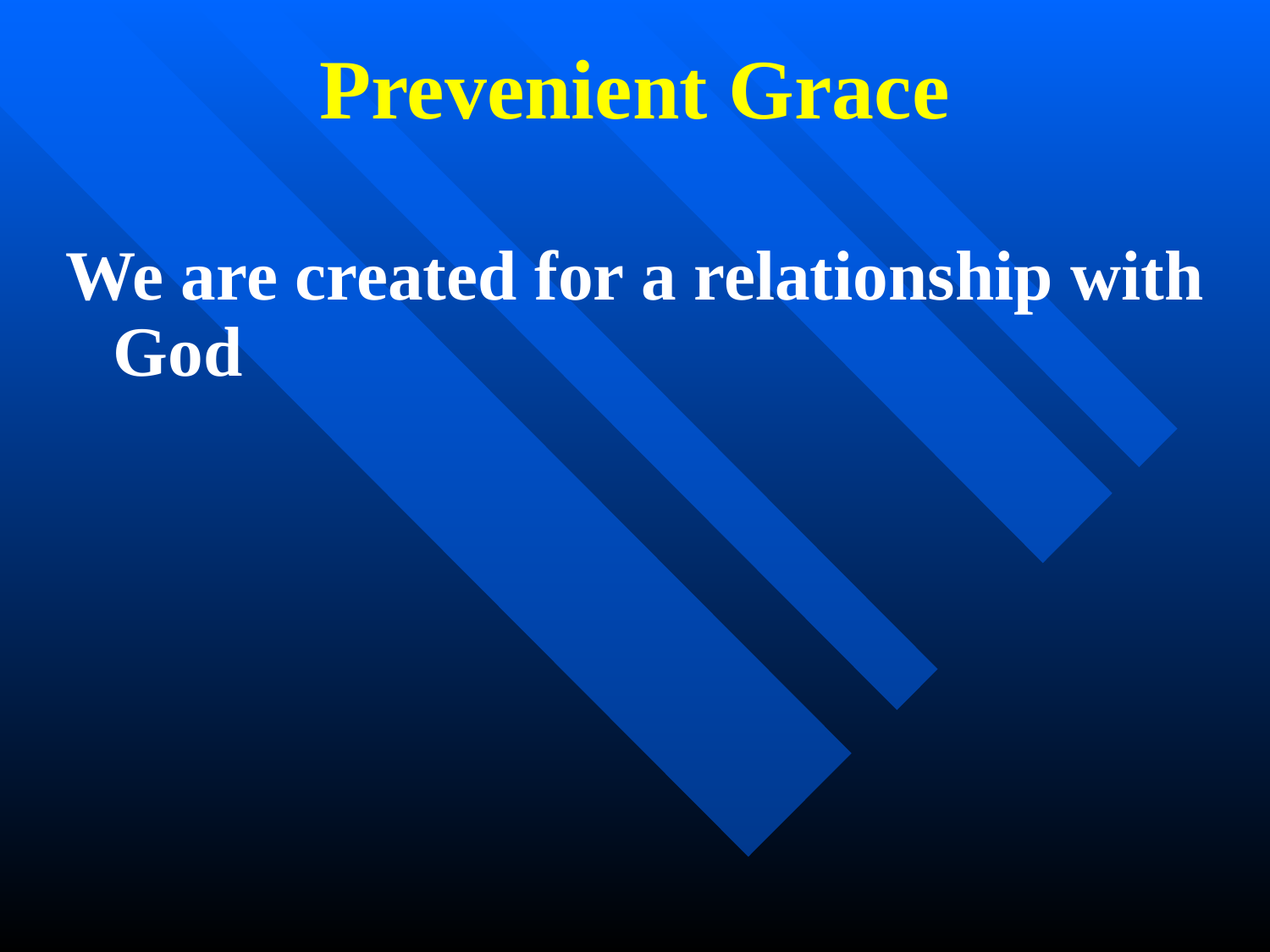

# Prevenient Grace
We are created for a relationship with God